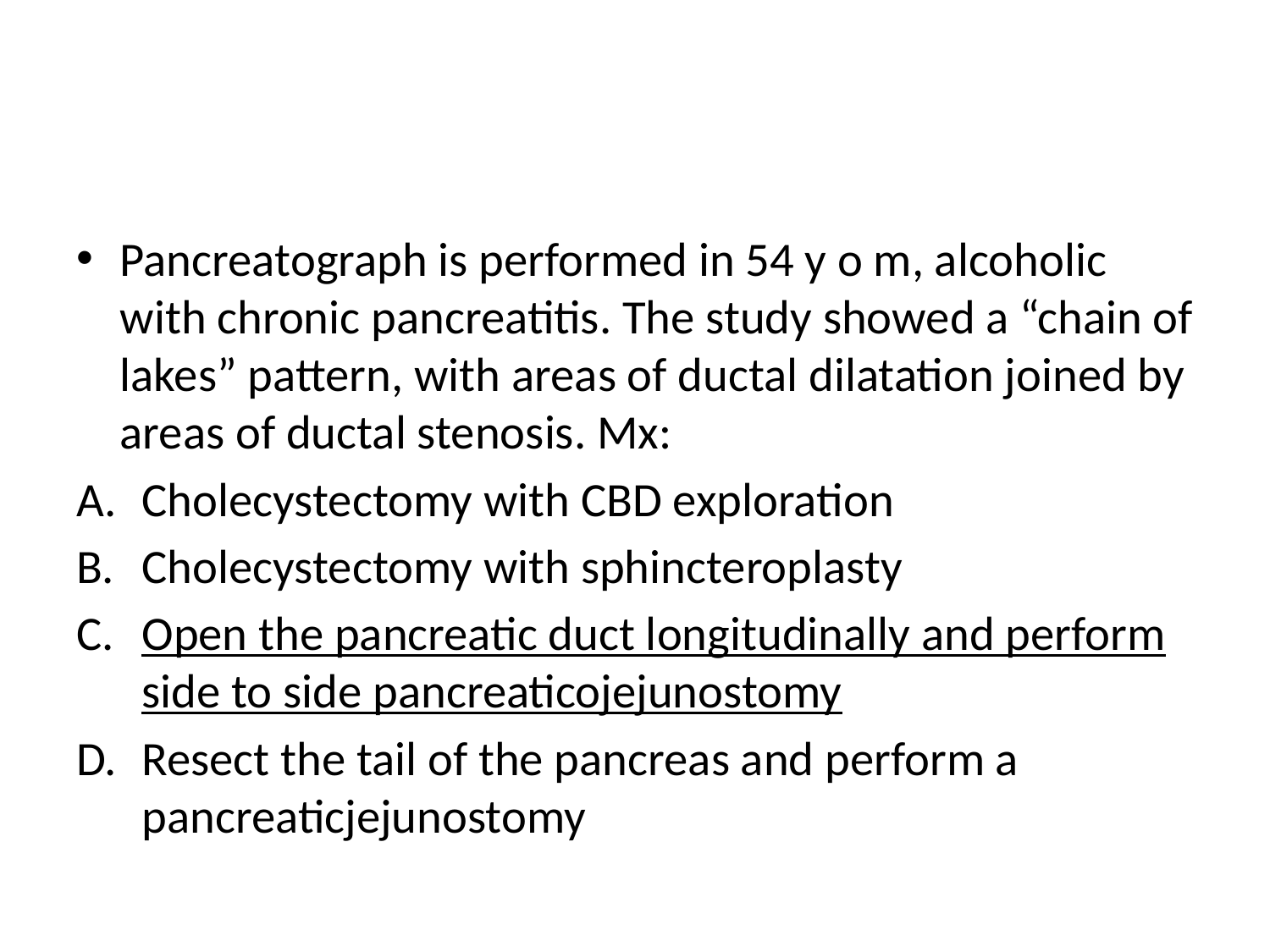

#
Pancreatograph is performed in 54 y o m, alcoholic with chronic pancreatitis. The study showed a “chain of lakes” pattern, with areas of ductal dilatation joined by areas of ductal stenosis. Mx:
Cholecystectomy with CBD exploration
Cholecystectomy with sphincteroplasty
Open the pancreatic duct longitudinally and perform side to side pancreaticojejunostomy
Resect the tail of the pancreas and perform a pancreaticjejunostomy